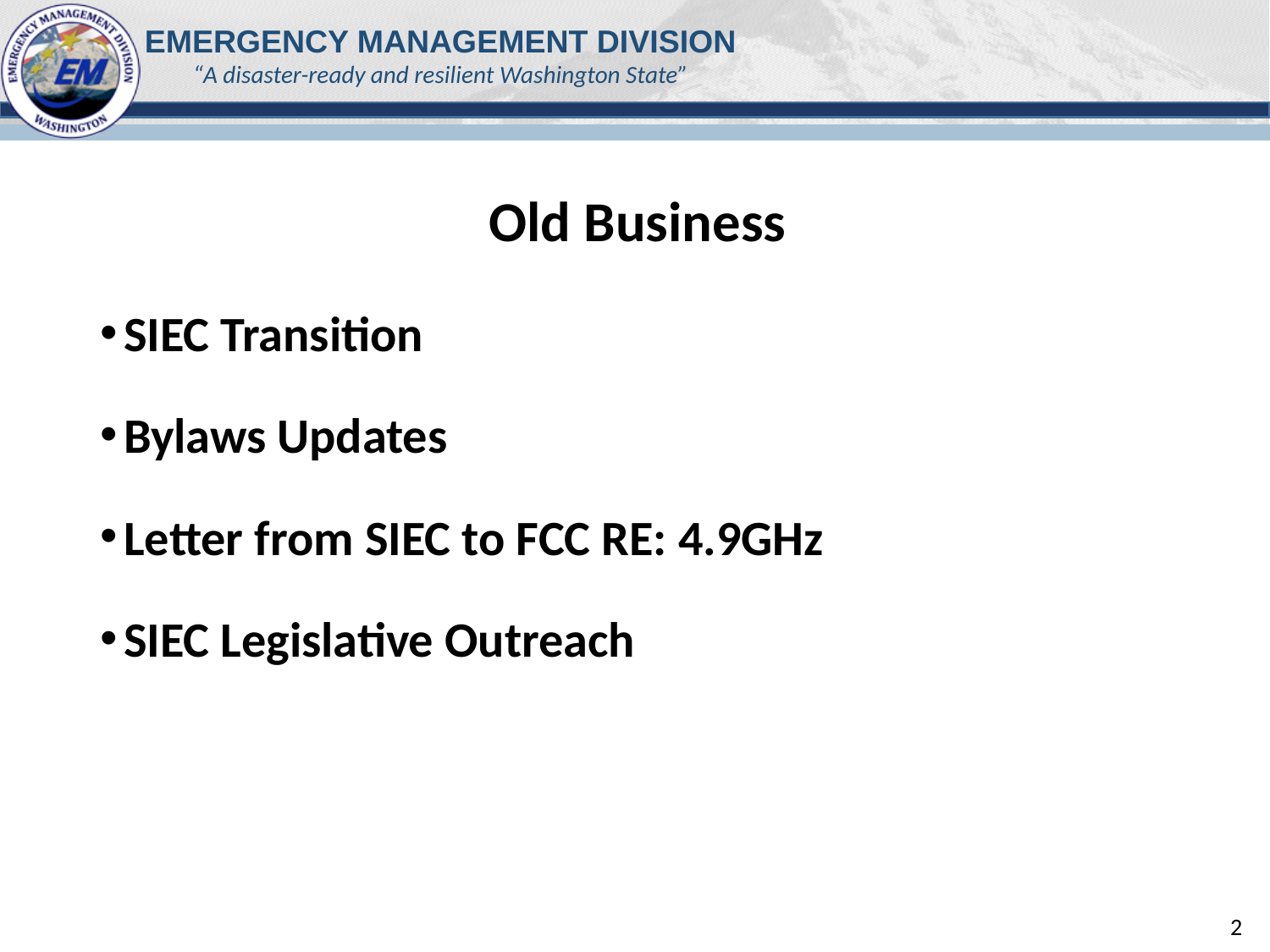

# Old Business
SIEC Transition
Bylaws Updates
Letter from SIEC to FCC RE: 4.9GHz
SIEC Legislative Outreach
2